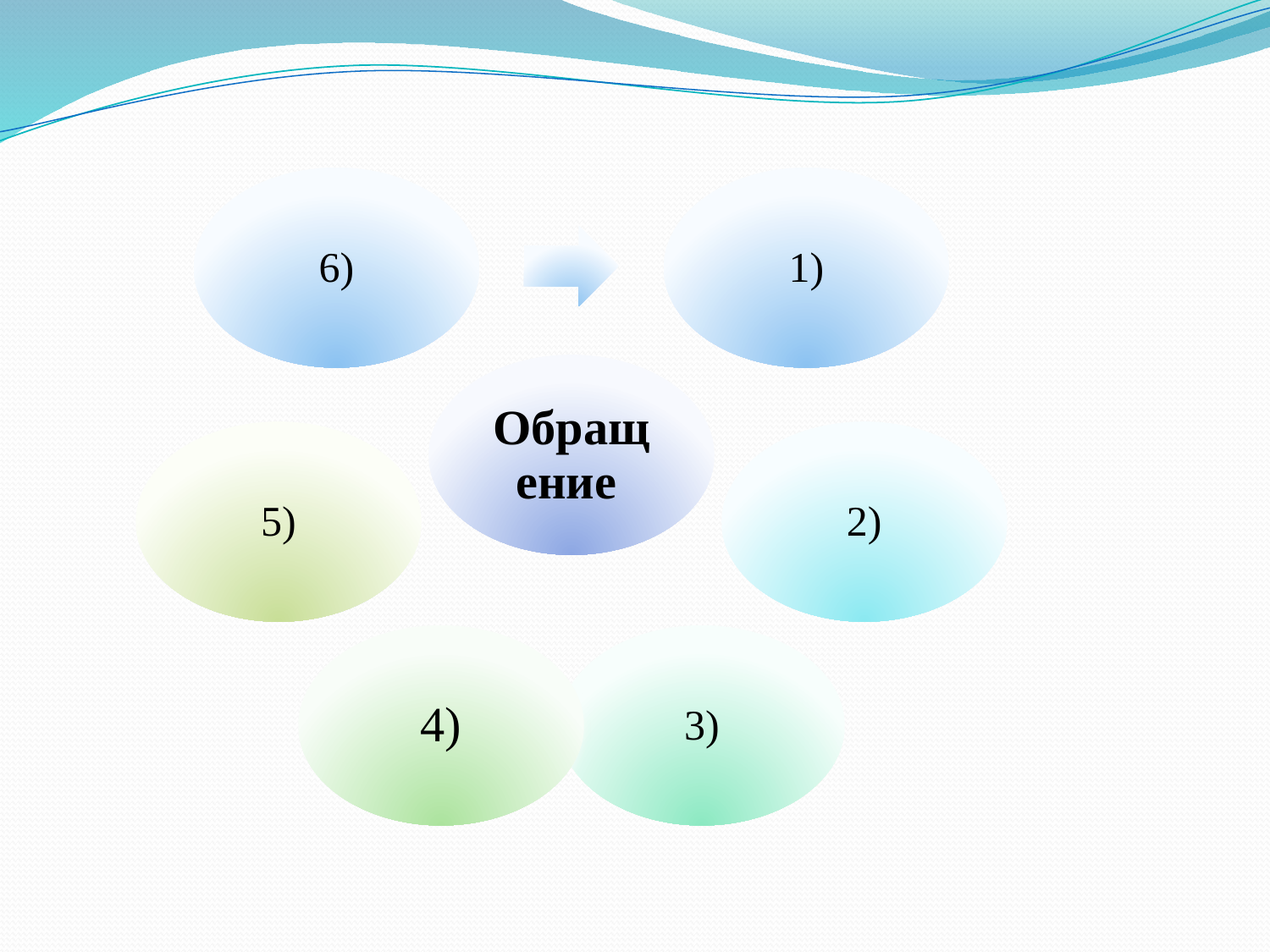

Обращение
1)
2)
3)
4)
6)
5)